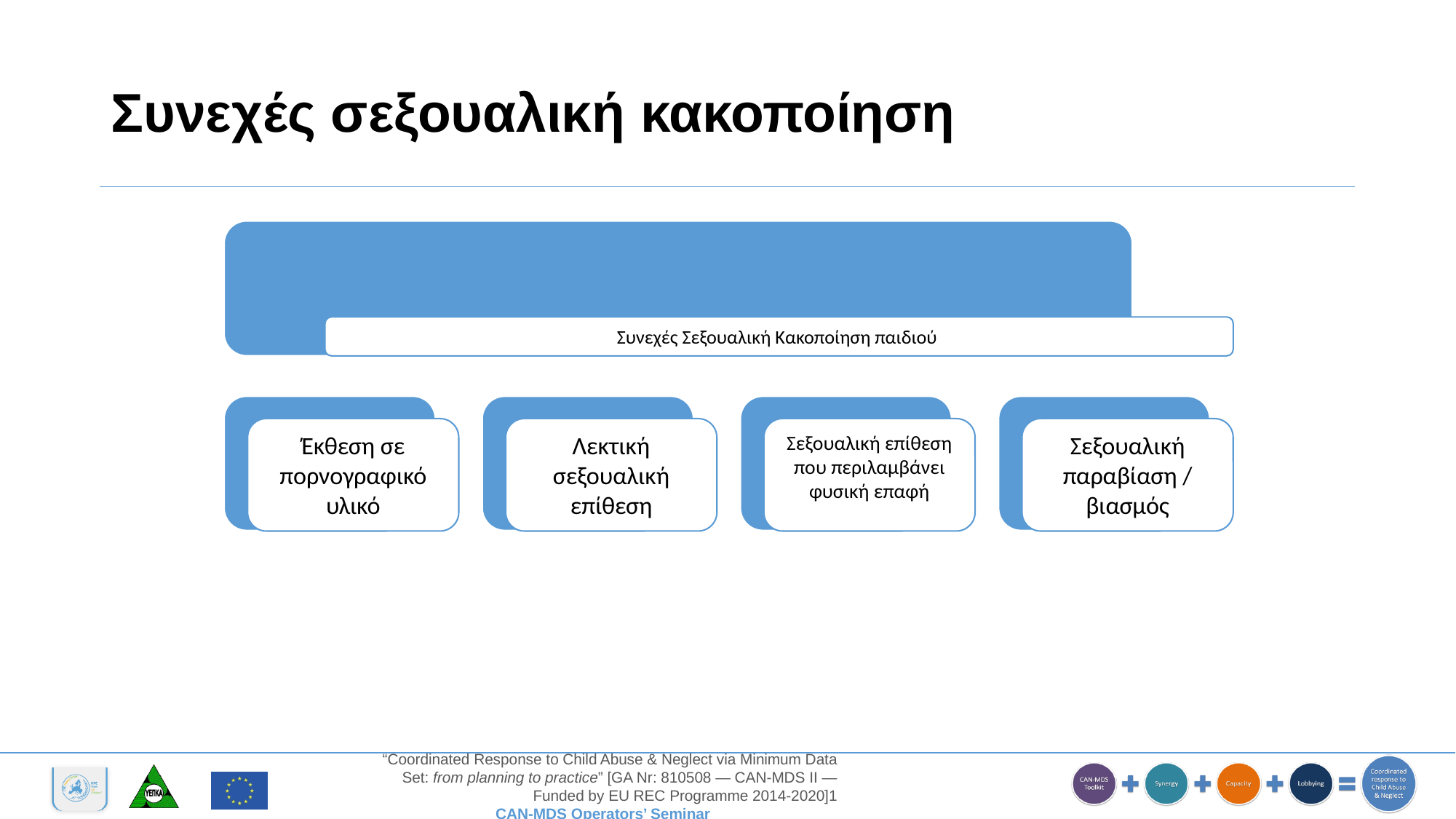

# Συνεχές σεξουαλική κακοποίηση
Συνεχές Σεξουαλική Κακοποίηση παιδιού
Έκθεση σε πορνογραφικό υλικό
Λεκτική σεξουαλική επίθεση
Σεξουαλική επίθεση που περιλαμβάνει φυσική επαφή
Σεξουαλική παραβίαση / βιασμός